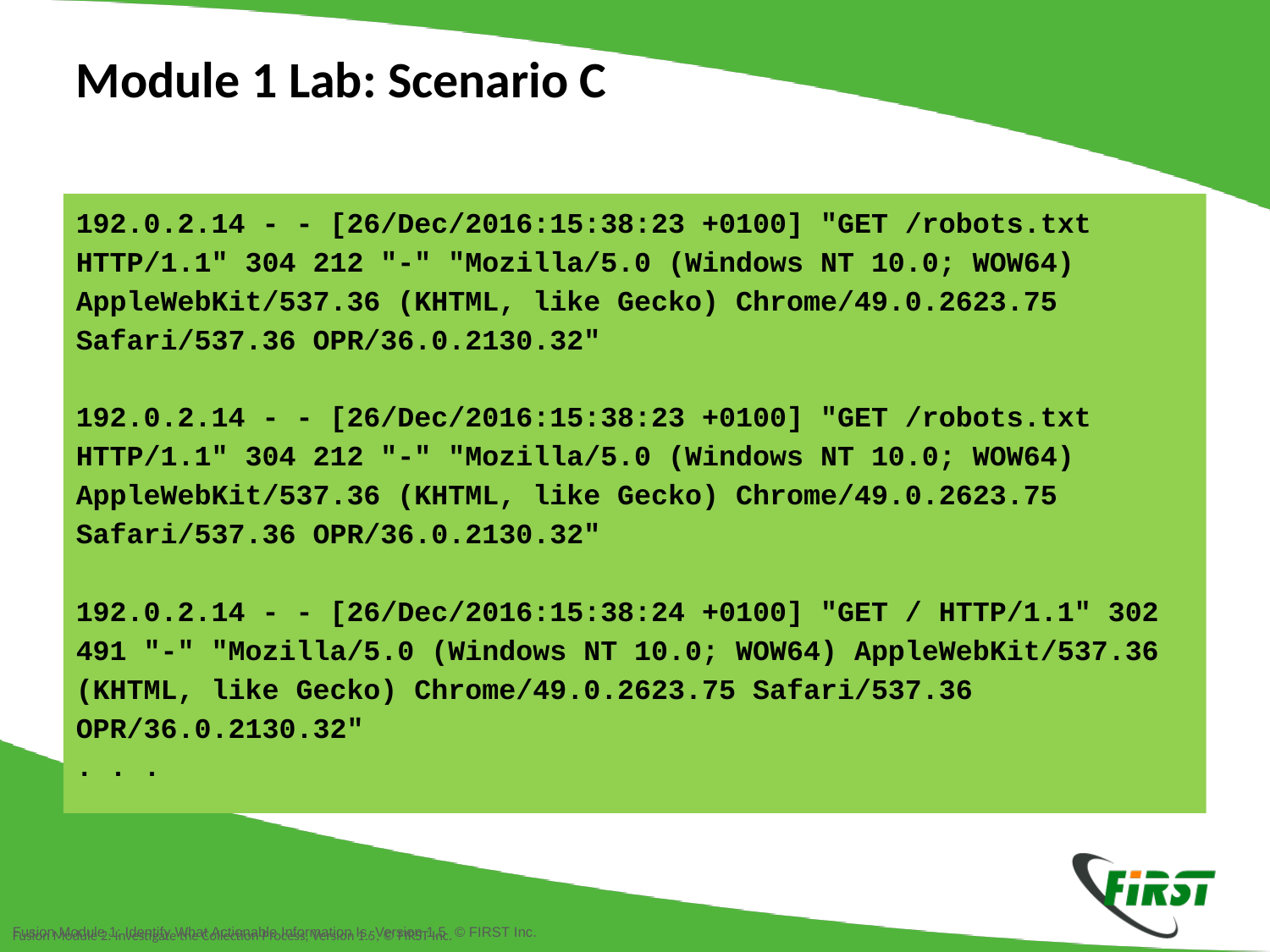

Module 1 Lab: Scenario C
192.0.2.14 - - [26/Dec/2016:15:38:23 +0100] "GET /robots.txt HTTP/1.1" 304 212 "-" "Mozilla/5.0 (Windows NT 10.0; WOW64) AppleWebKit/537.36 (KHTML, like Gecko) Chrome/49.0.2623.75 Safari/537.36 OPR/36.0.2130.32"

192.0.2.14 - - [26/Dec/2016:15:38:23 +0100] "GET /robots.txt HTTP/1.1" 304 212 "-" "Mozilla/5.0 (Windows NT 10.0; WOW64) AppleWebKit/537.36 (KHTML, like Gecko) Chrome/49.0.2623.75 Safari/537.36 OPR/36.0.2130.32"

192.0.2.14 - - [26/Dec/2016:15:38:24 +0100] "GET / HTTP/1.1" 302 491 "-" "Mozilla/5.0 (Windows NT 10.0; WOW64) AppleWebKit/537.36 (KHTML, like Gecko) Chrome/49.0.2623.75 Safari/537.36 OPR/36.0.2130.32"
. . .